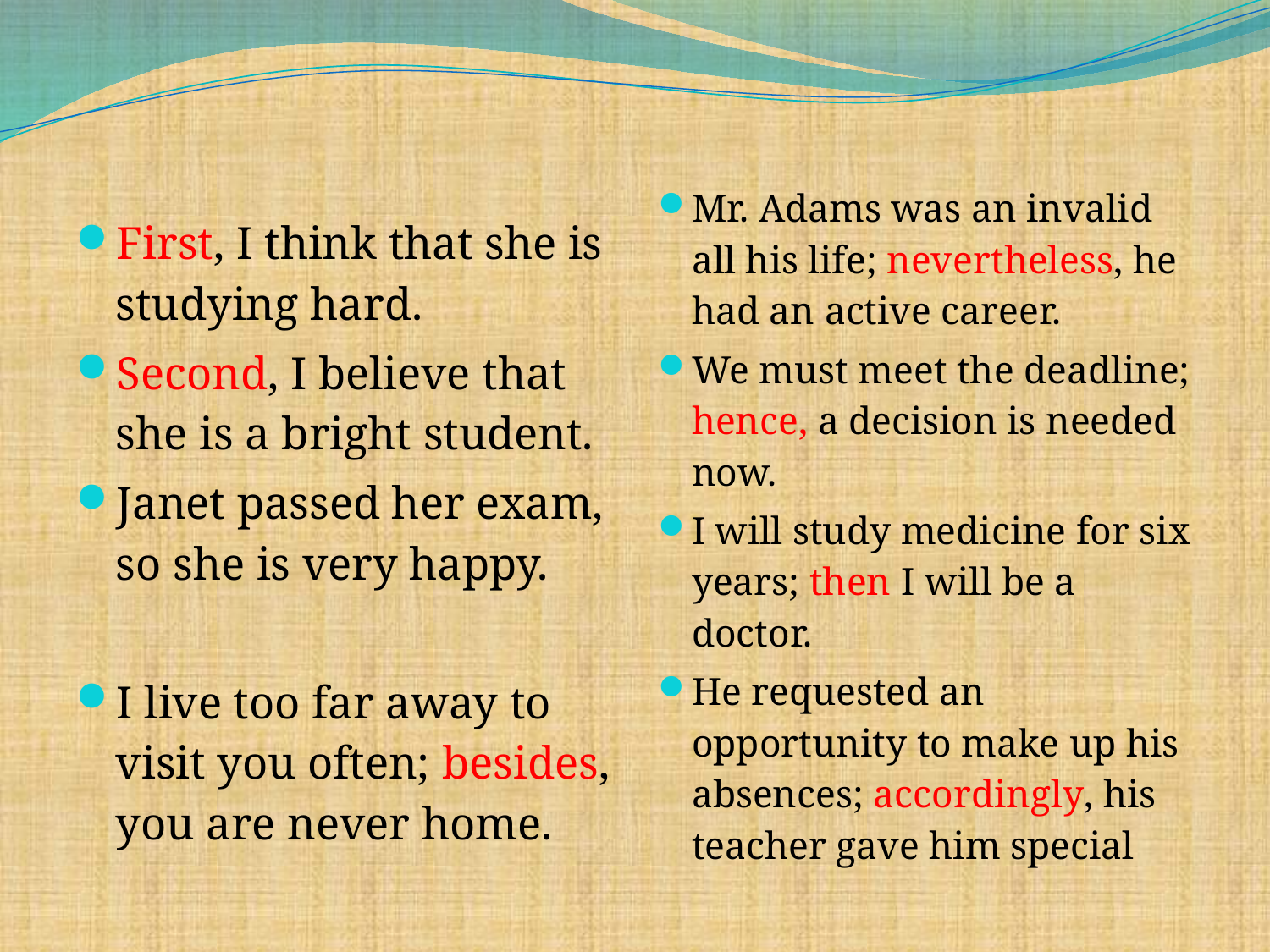

Mr. Adams was an invalid all his life; nevertheless, he had an active career.
We must meet the deadline; hence, a decision is needed now.
I will study medicine for six years; then I will be a doctor.
He requested an opportunity to make up his absences; accordingly, his teacher gave him special

First, I think that she is studying hard.
Second, I believe that she is a bright student.
Janet passed her exam, so she is very happy.

I live too far away to visit you often; besides, you are never home.